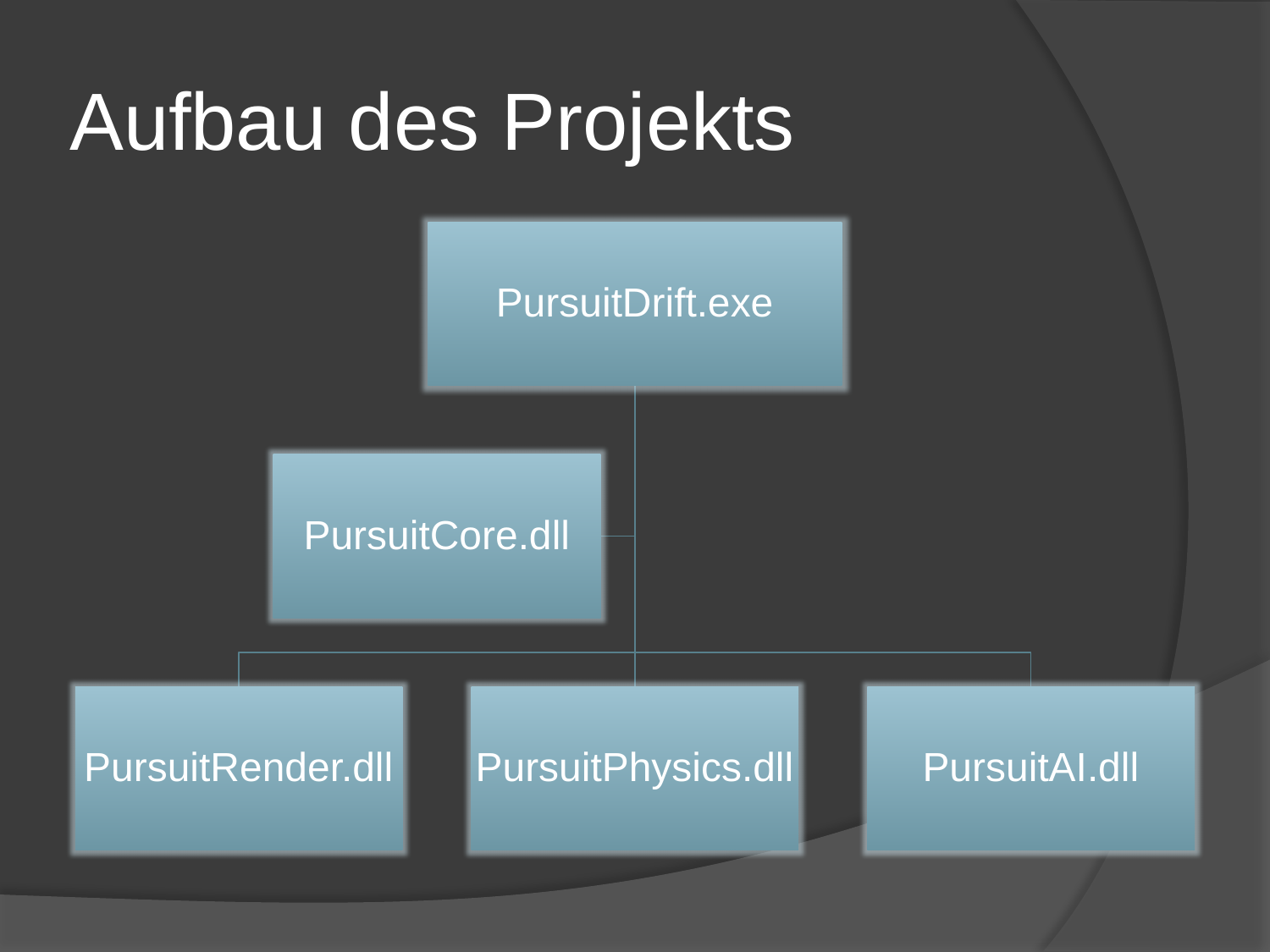

# Aufbau des Projekts
PursuitDrift.exe
PursuitRender.dll
PursuitPhysics.dll
PursuitAI.dll
PursuitCore.dll